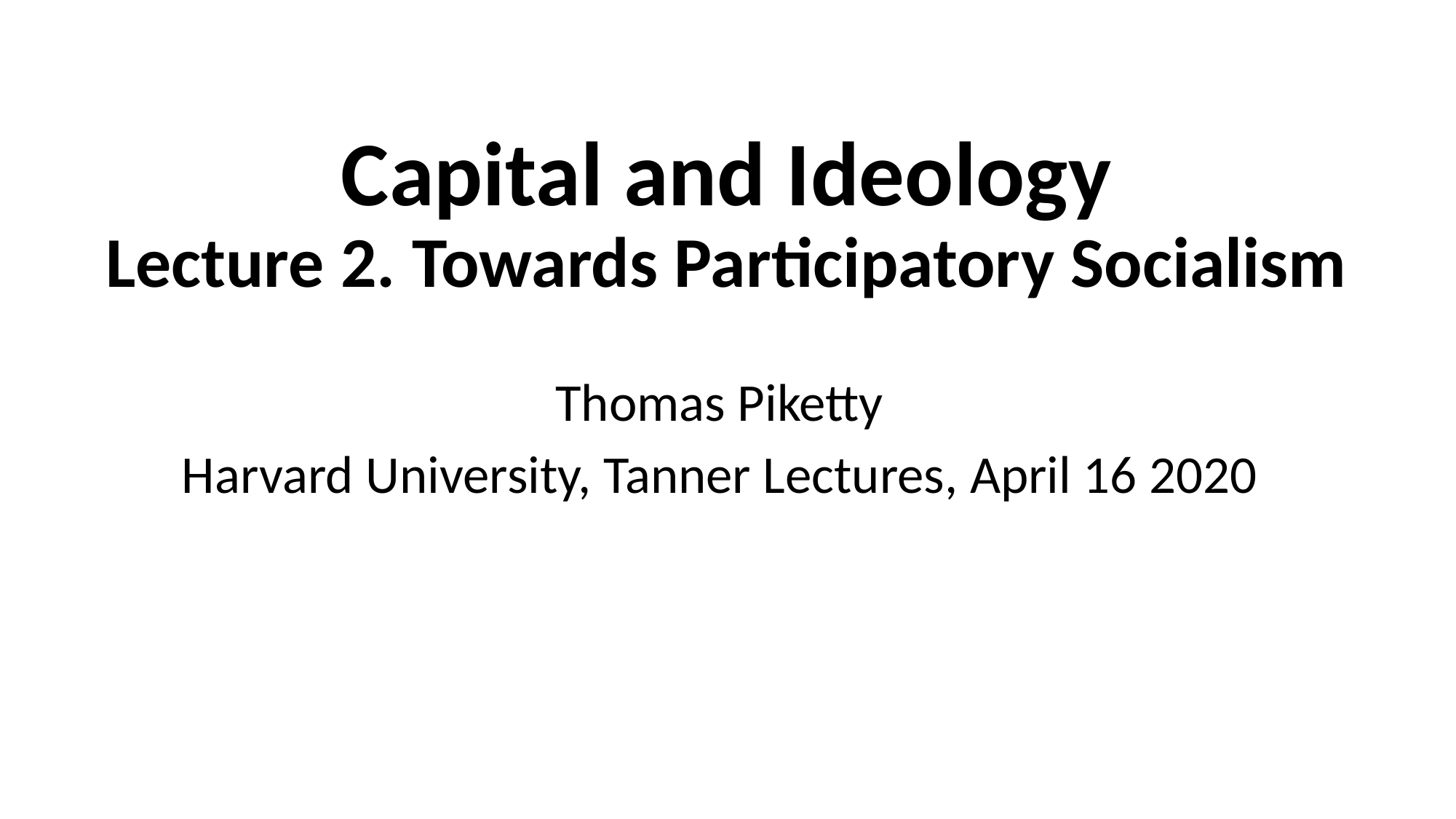

# Capital and Ideology Lecture 2. Towards Participatory Socialism
Thomas Piketty
Harvard University, Tanner Lectures, April 16 2020